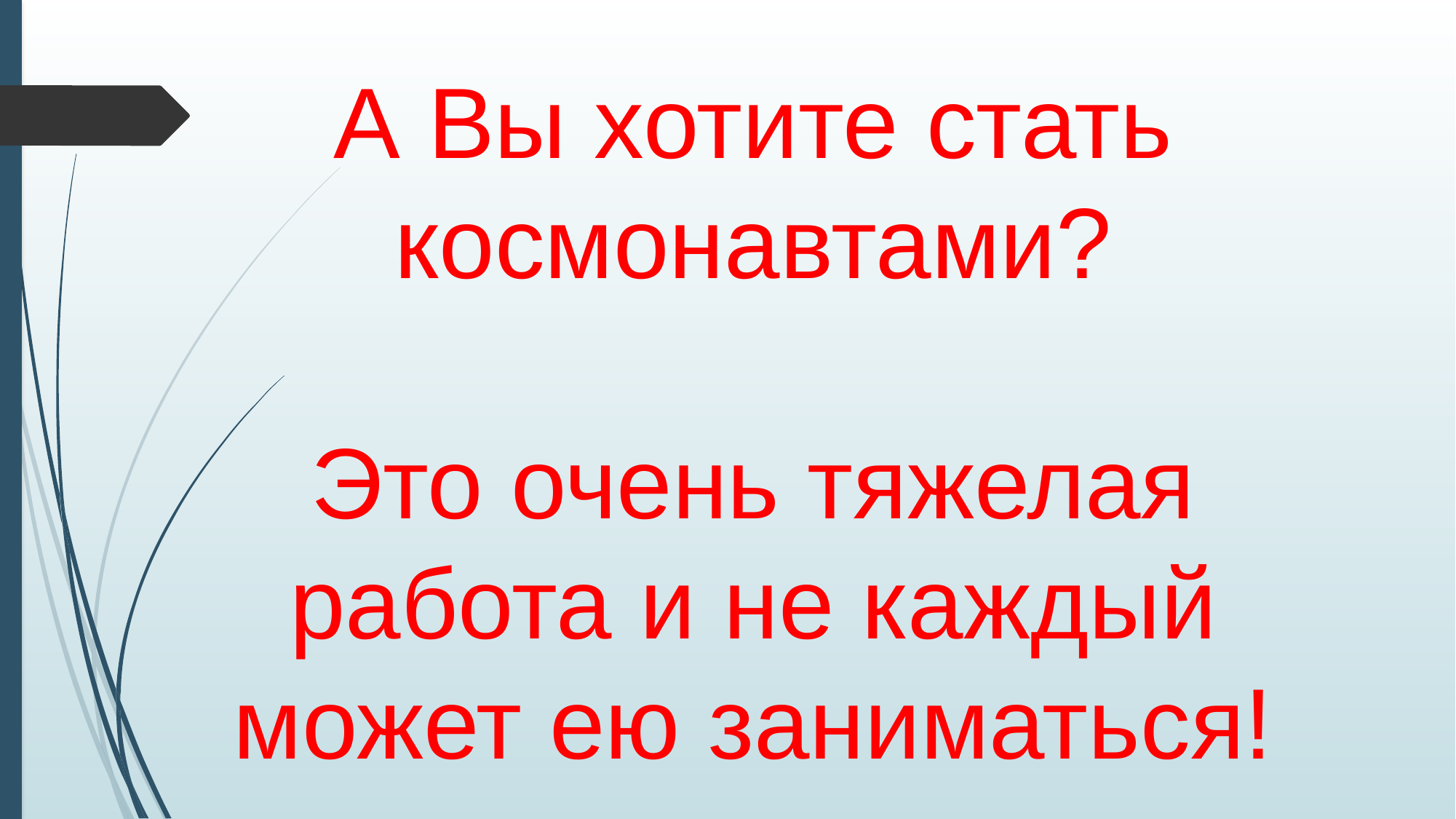

А Вы хотите стать космонавтами?

Это очень тяжелая работа и не каждый может ею заниматься!